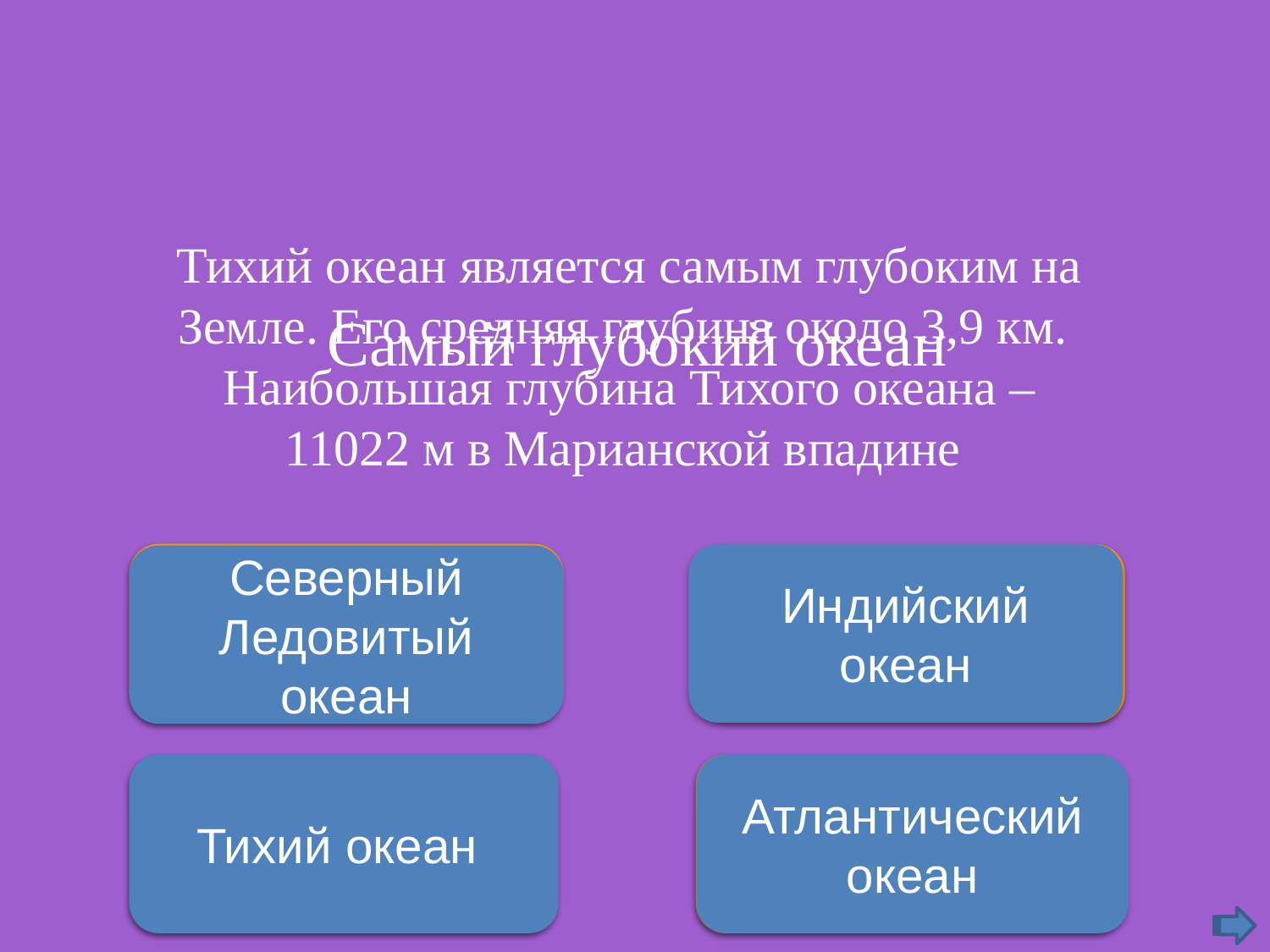

Тихий океан является самым глубоким на Земле. Его средняя глубина около 3,9 км.
Наибольшая глубина Тихого океана – 11022 м в Марианской впадине
Самый глубокий океан

Подумай ещё
Индийский океан
Подумай хорошо

Северный Ледовитый океан

Правильно
Тихий океан
Неверно
Атлантический океан